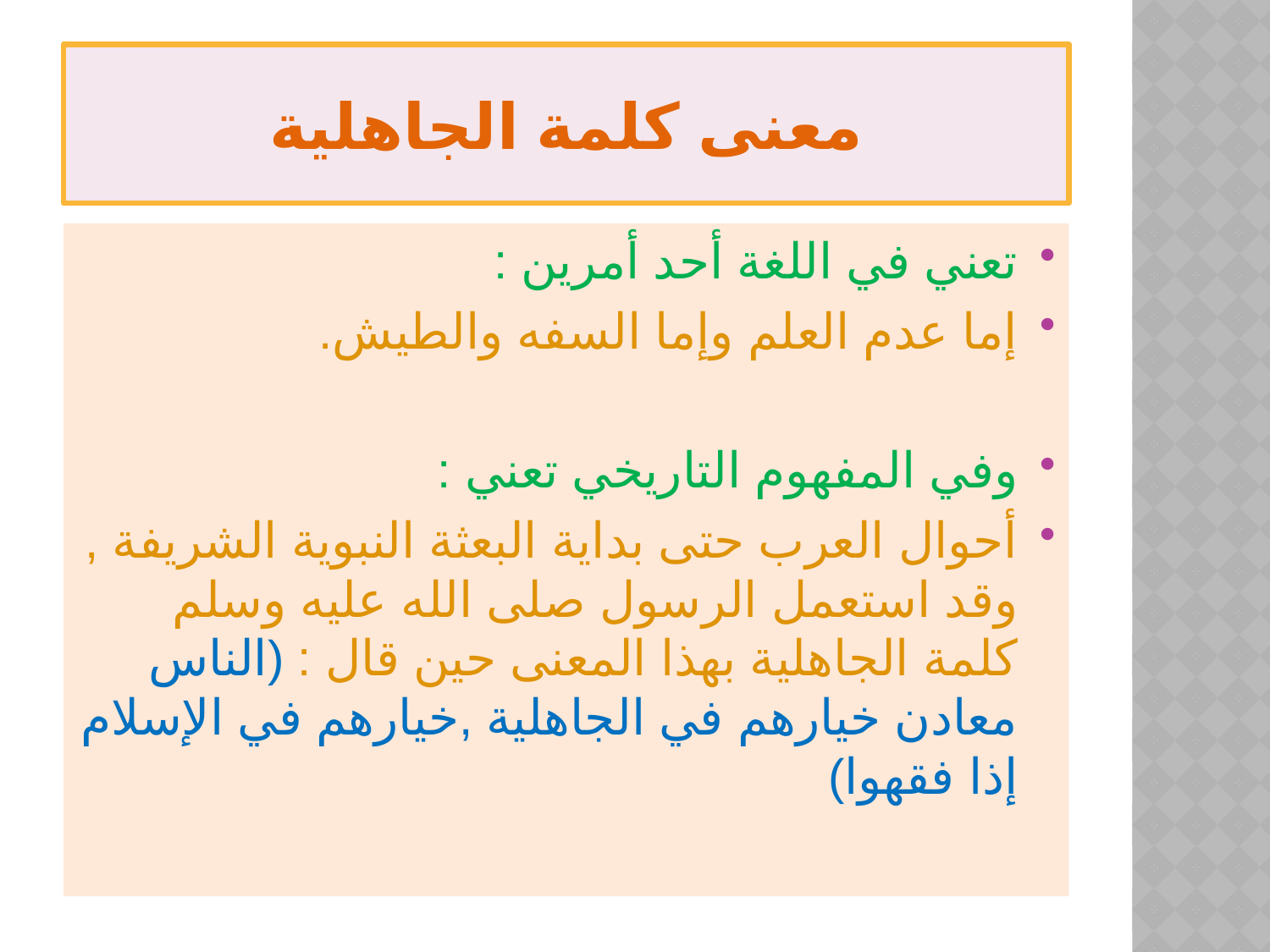

# معنى كلمة الجاهلية
تعني في اللغة أحد أمرين :
إما عدم العلم وإما السفه والطيش.

وفي المفهوم التاريخي تعني :
أحوال العرب حتى بداية البعثة النبوية الشريفة , وقد استعمل الرسول صلى الله عليه وسلم كلمة الجاهلية بهذا المعنى حين قال : (الناس معادن خيارهم في الجاهلية ,خيارهم في الإسلام إذا فقهوا)